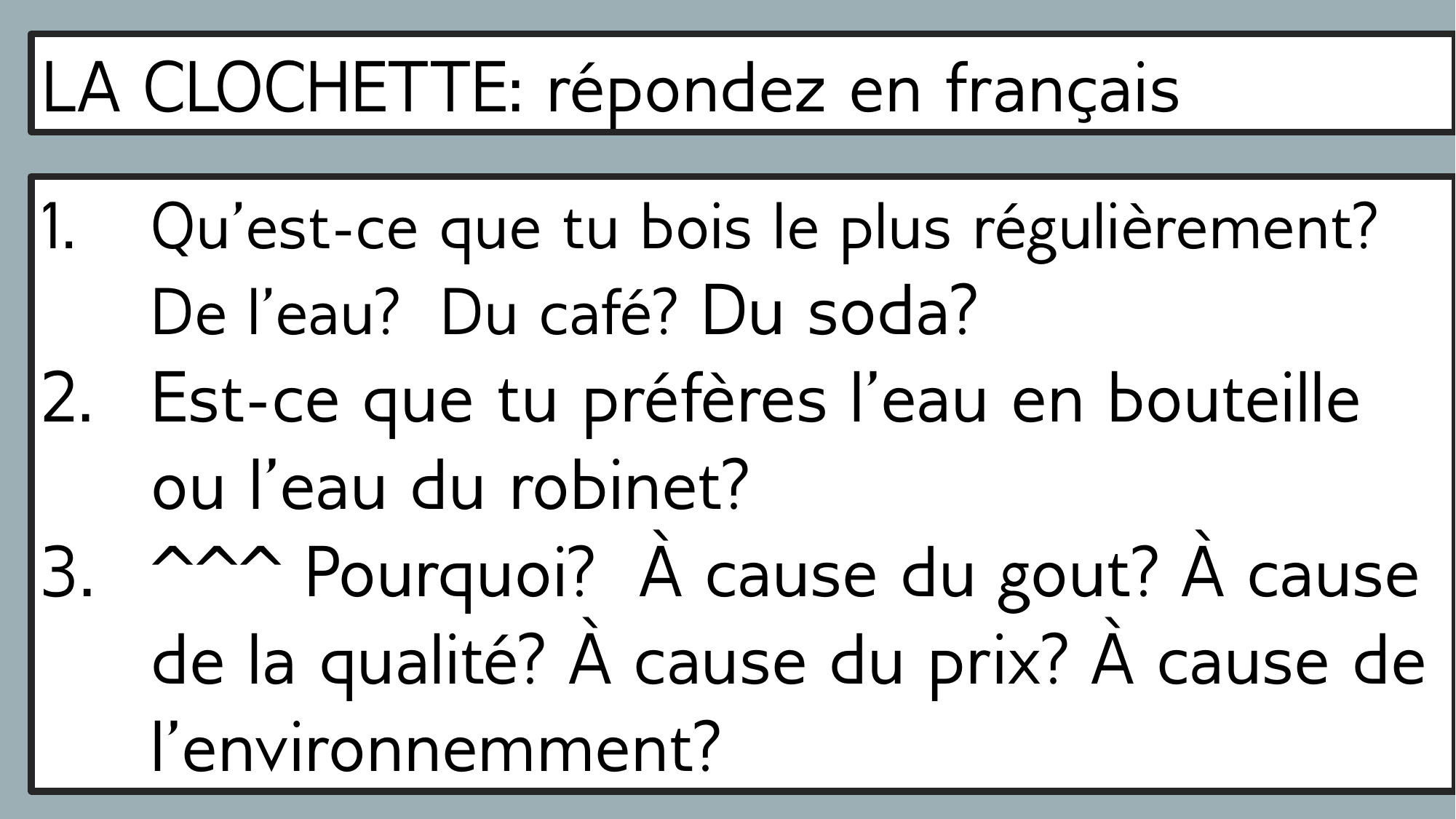

LA CLOCHETTE: répondez en français
Qu’est-ce que tu bois le plus régulièrement?  De l’eau?  Du café? Du soda?
Est-ce que tu préfères l’eau en bouteille ou l’eau du robinet?
^^^ Pourquoi?  À cause du gout? À cause  de la qualité? À cause du prix? À cause de l’environnemment?